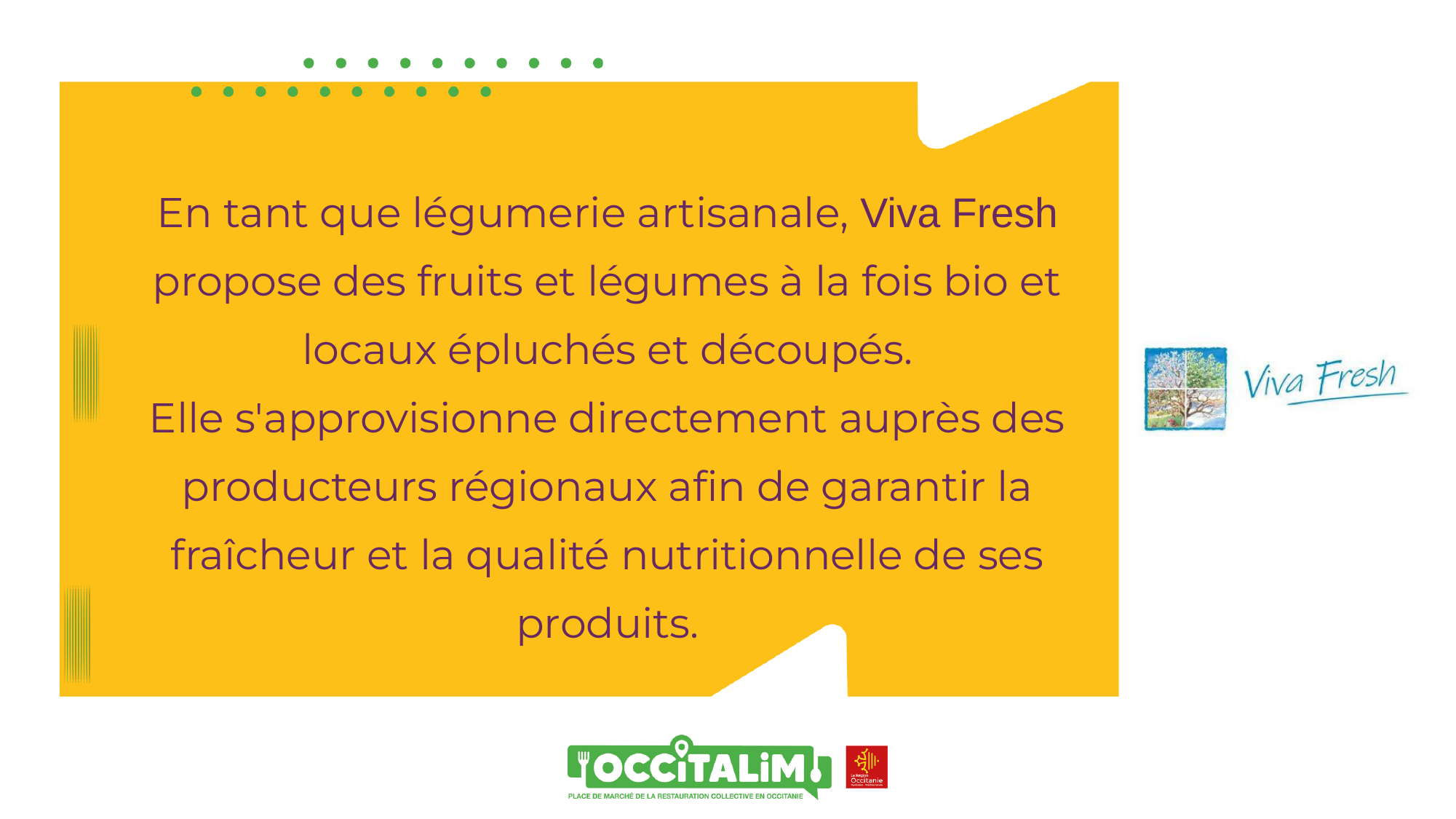

En tant que légumerie artisanale, Viva Fresh propose des fruits et légumes à la fois bio et locaux épluchés et découpés.
Elle s'approvisionne directement auprès des producteurs régionaux afin de garantir la fraîcheur et la qualité nutritionnelle de ses produits.